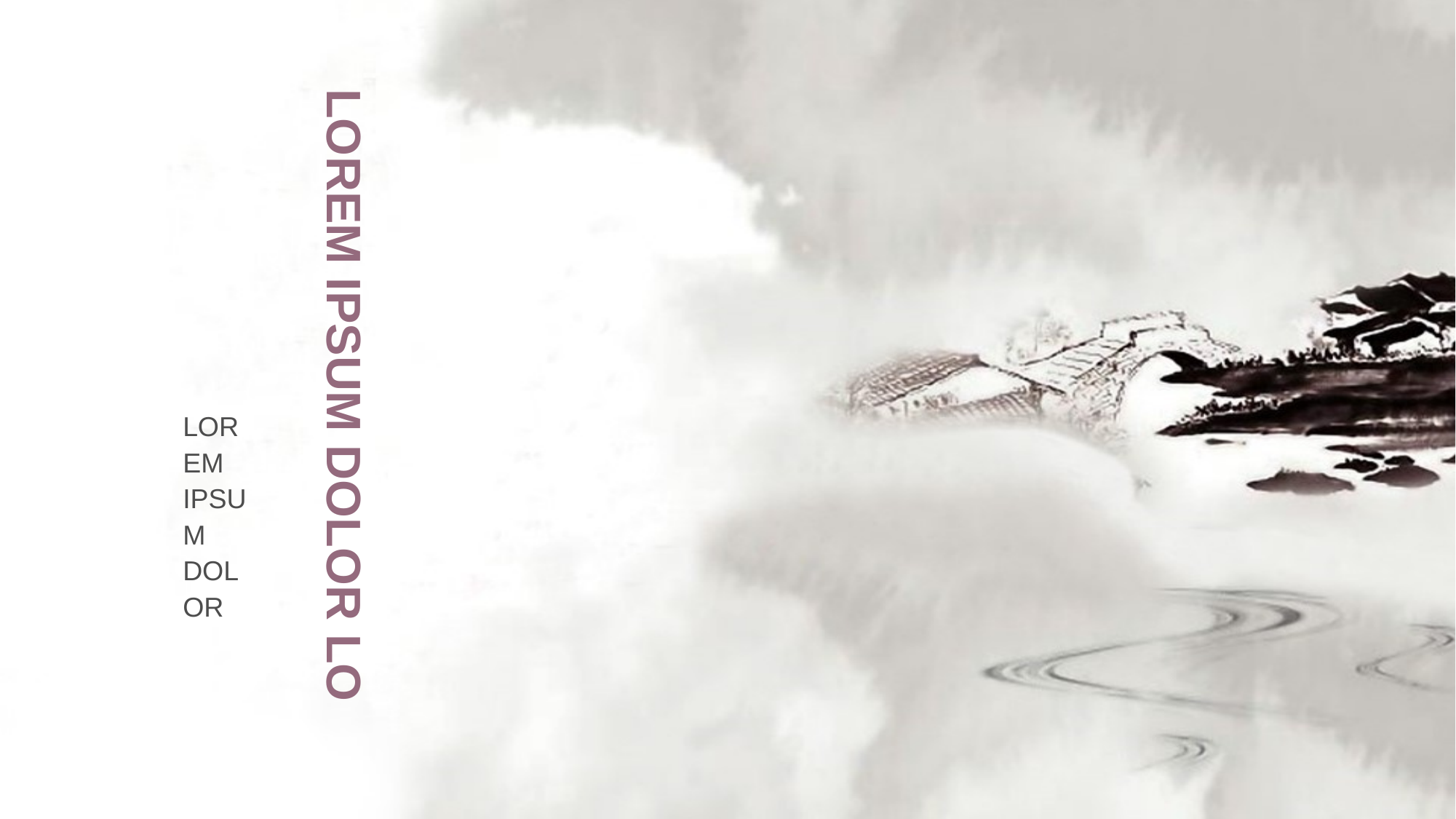

# LOREM IPSUM DOLOR LO
LOREM IPSUM DOLOR